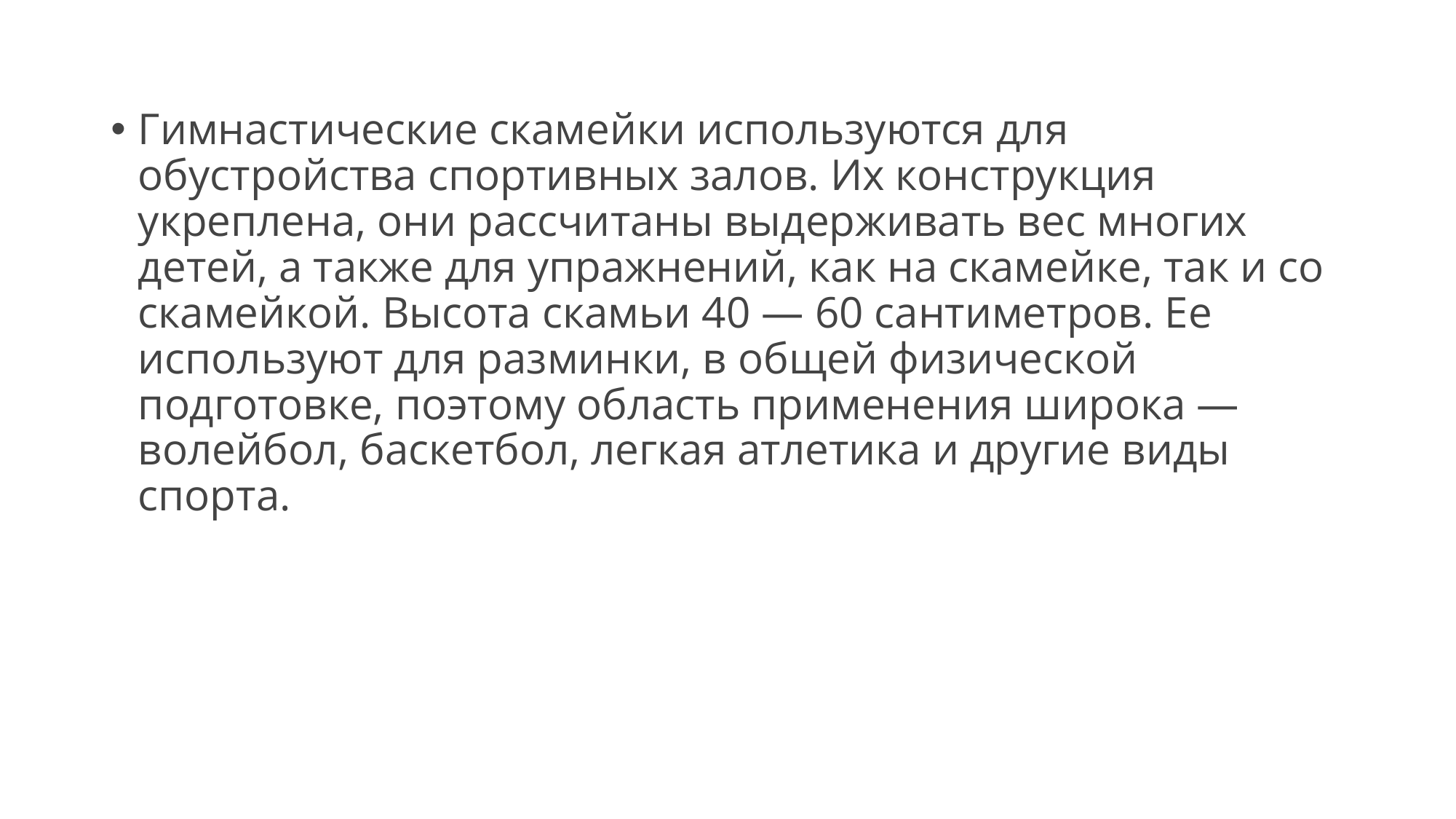

Гимнастические скамейки используются для обустройства спортивных залов. Их конструкция укреплена, они рассчитаны выдерживать вес многих детей, а также для упражнений, как на скамейке, так и со скамейкой. Высота скамьи 40 — 60 сантиметров. Ее используют для разминки, в общей физической подготовке, поэтому область применения широка — волейбол, баскетбол, легкая атлетика и другие виды спорта.